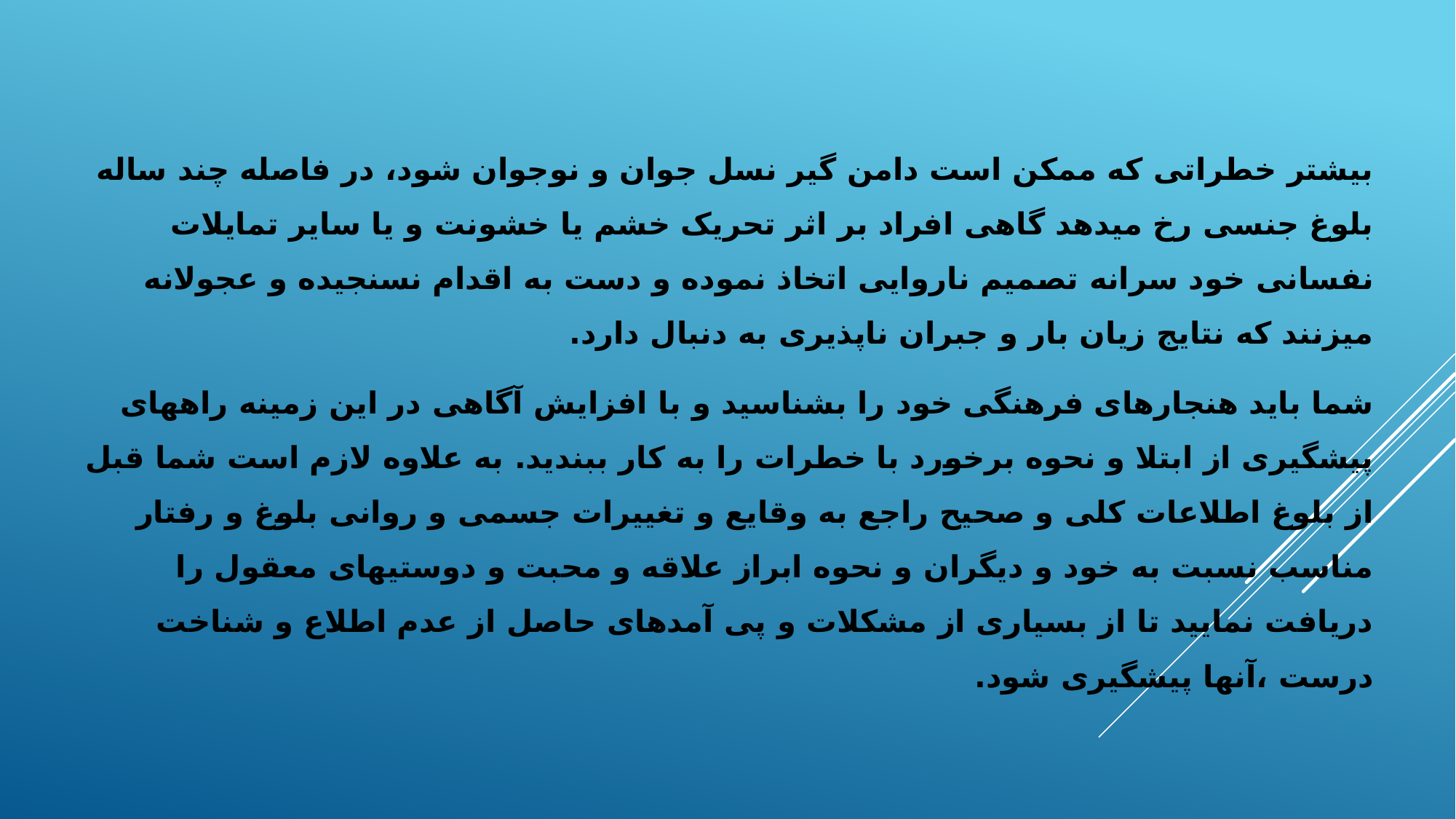

بیشتر خطراتی که ممکن است دامن گیر نسل جوان و نوجوان شود، در فاصله چند ساله بلوغ جنسی رخ میدهد گاهی افراد بر اثر تحریک خشم یا خشونت و یا سایر تمایلات نفسانی خود سرانه تصمیم ناروایی اتخاذ نموده و دست به اقدام نسنجیده و عجولانه میزنند که نتایج زیان بار و جبران ناپذیری به دنبال دارد.
شما باید هنجارهای فرهنگی خود را بشناسید و با افزایش آگاهی در این زمینه راههای پیشگیری از ابتلا و نحوه برخورد با خطرات را به کار ببندید. به علاوه لازم است شما قبل از بلوغ اطلاعات کلی و صحیح راجع به وقایع و تغییرات جسمی و روانی بلوغ و رفتار مناسب نسبت به خود و دیگران و نحوه ابراز علاقه و محبت و دوستیهای معقول را دریافت نمایید تا از بسیاری از مشکلات و پی آمدهای حاصل از عدم اطلاع و شناخت درست ،آنها پیشگیری شود.